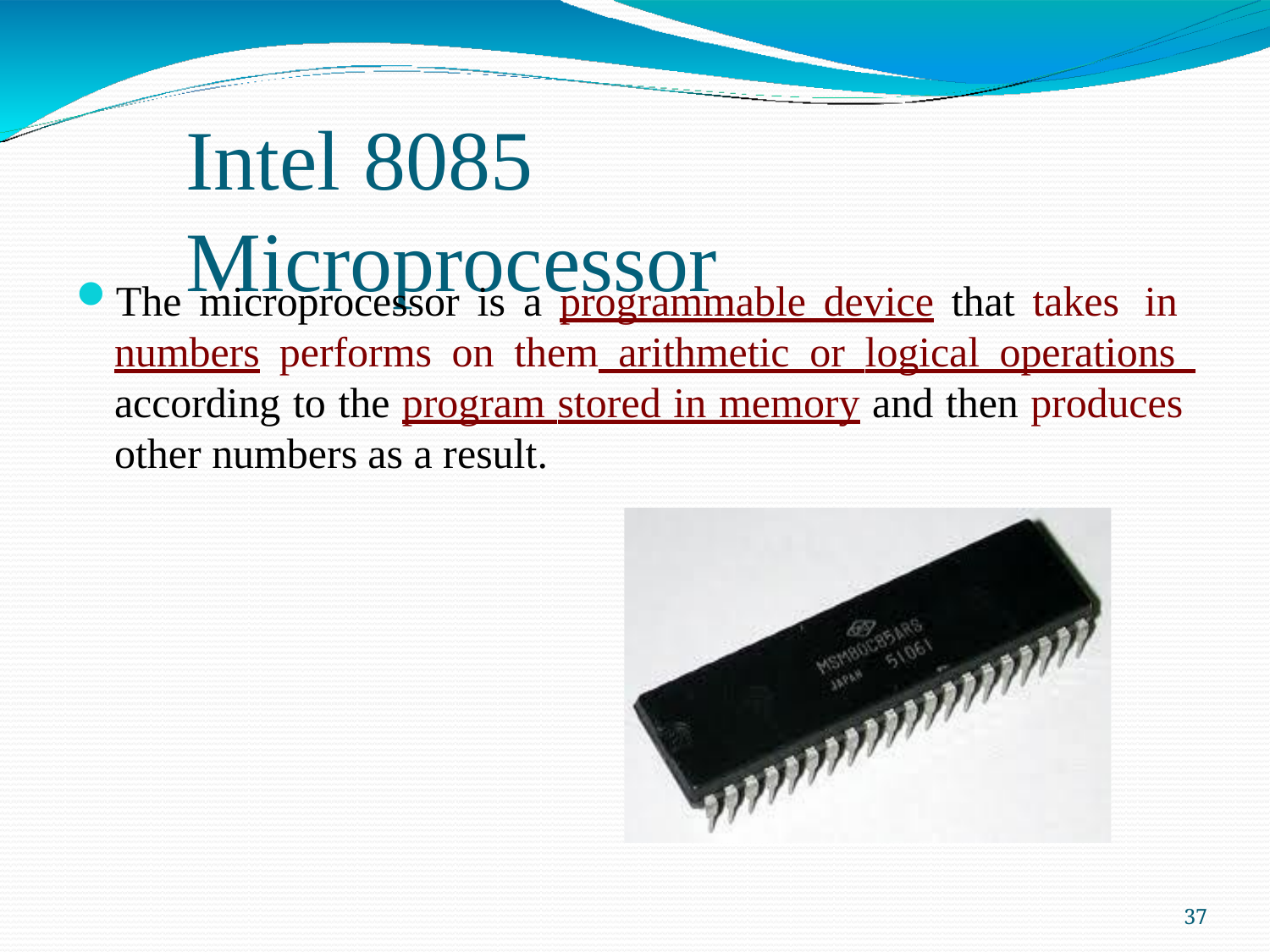

# Intel	8085 Microprocessor
The microprocessor is a programmable device that takes in  numbers performs on them arithmetic or logical operations  according to the program stored in memory and then produces  other numbers as a result.

37